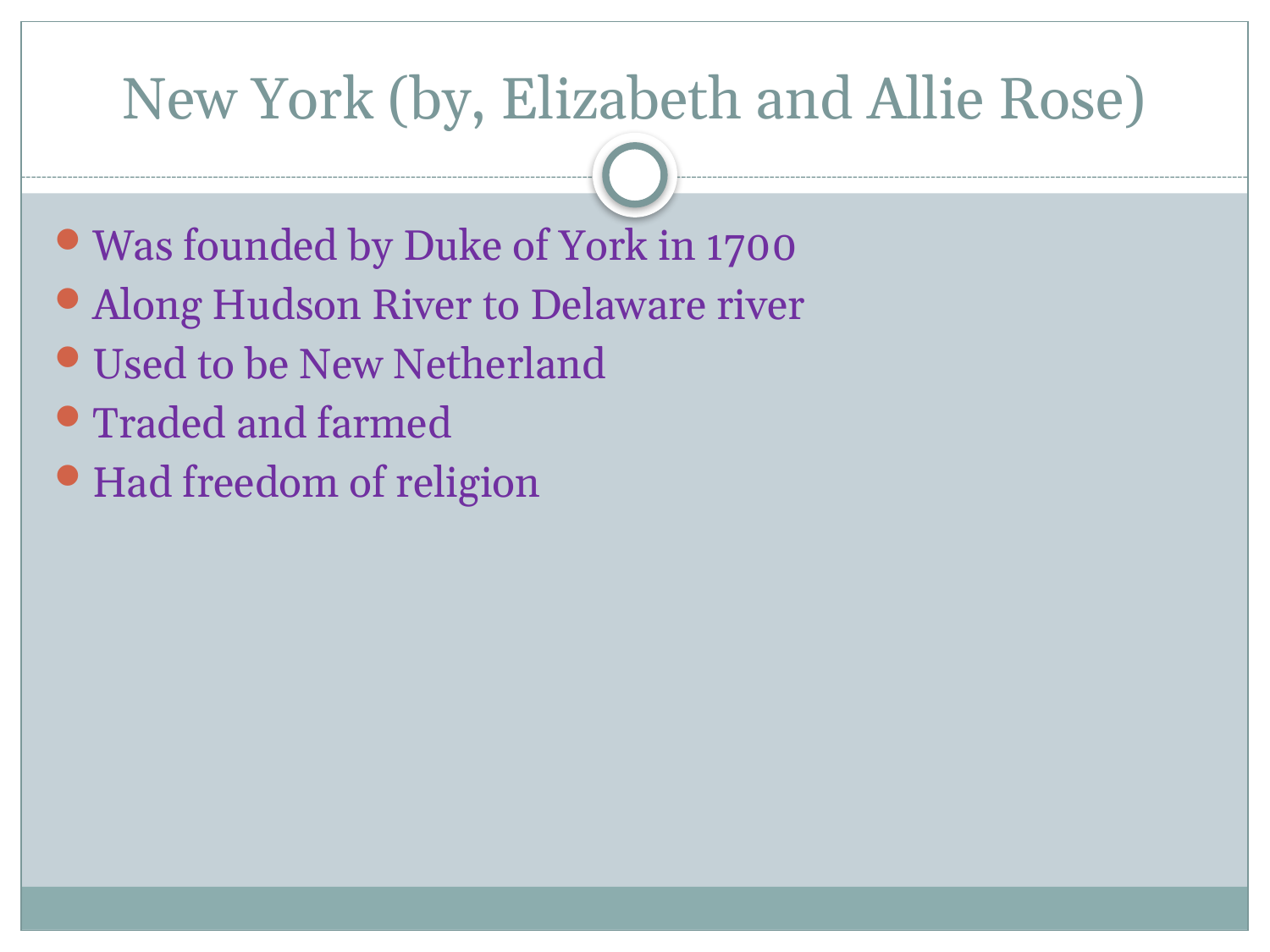

# New York (by, Elizabeth and Allie Rose)
Was founded by Duke of York in 1700
Along Hudson River to Delaware river
Used to be New Netherland
Traded and farmed
Had freedom of religion